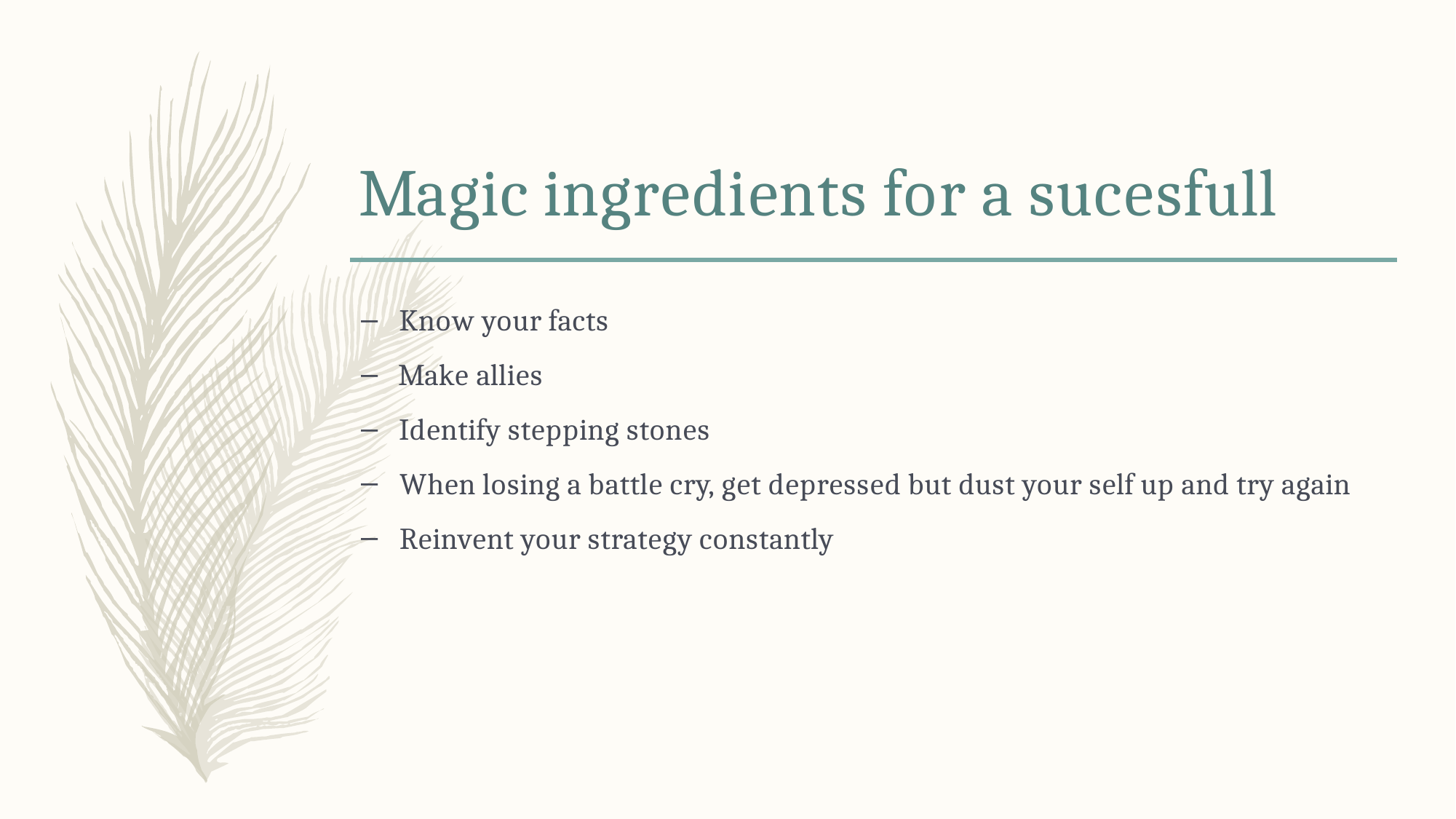

# Magic ingredients for a sucesfull
Know your facts
Make allies
Identify stepping stones
When losing a battle cry, get depressed but dust your self up and try again
Reinvent your strategy constantly